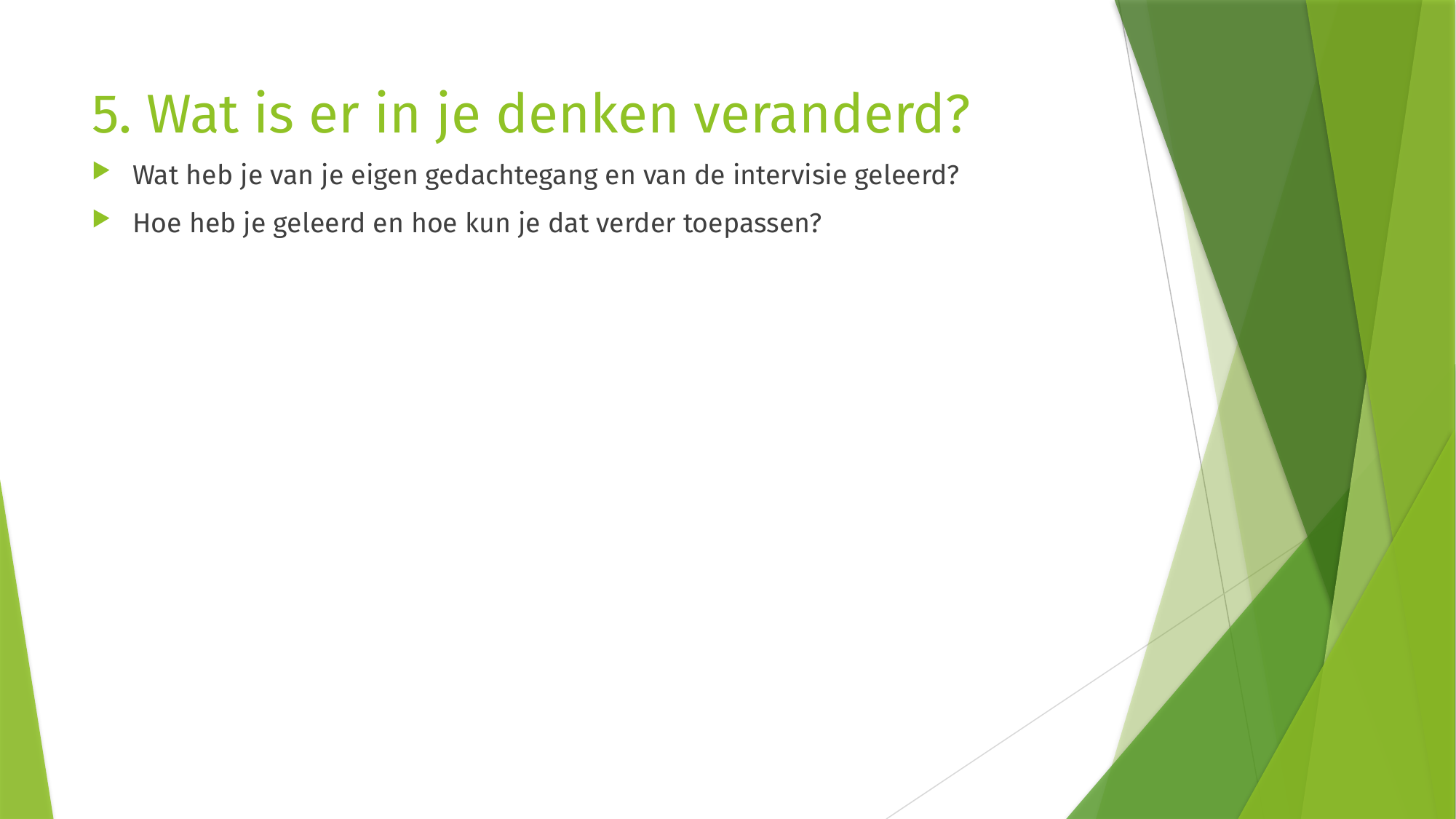

# 5. Wat is er in je denken veranderd?
Wat heb je van je eigen gedachtegang en van de intervisie geleerd?
Hoe heb je geleerd en hoe kun je dat verder toepassen?